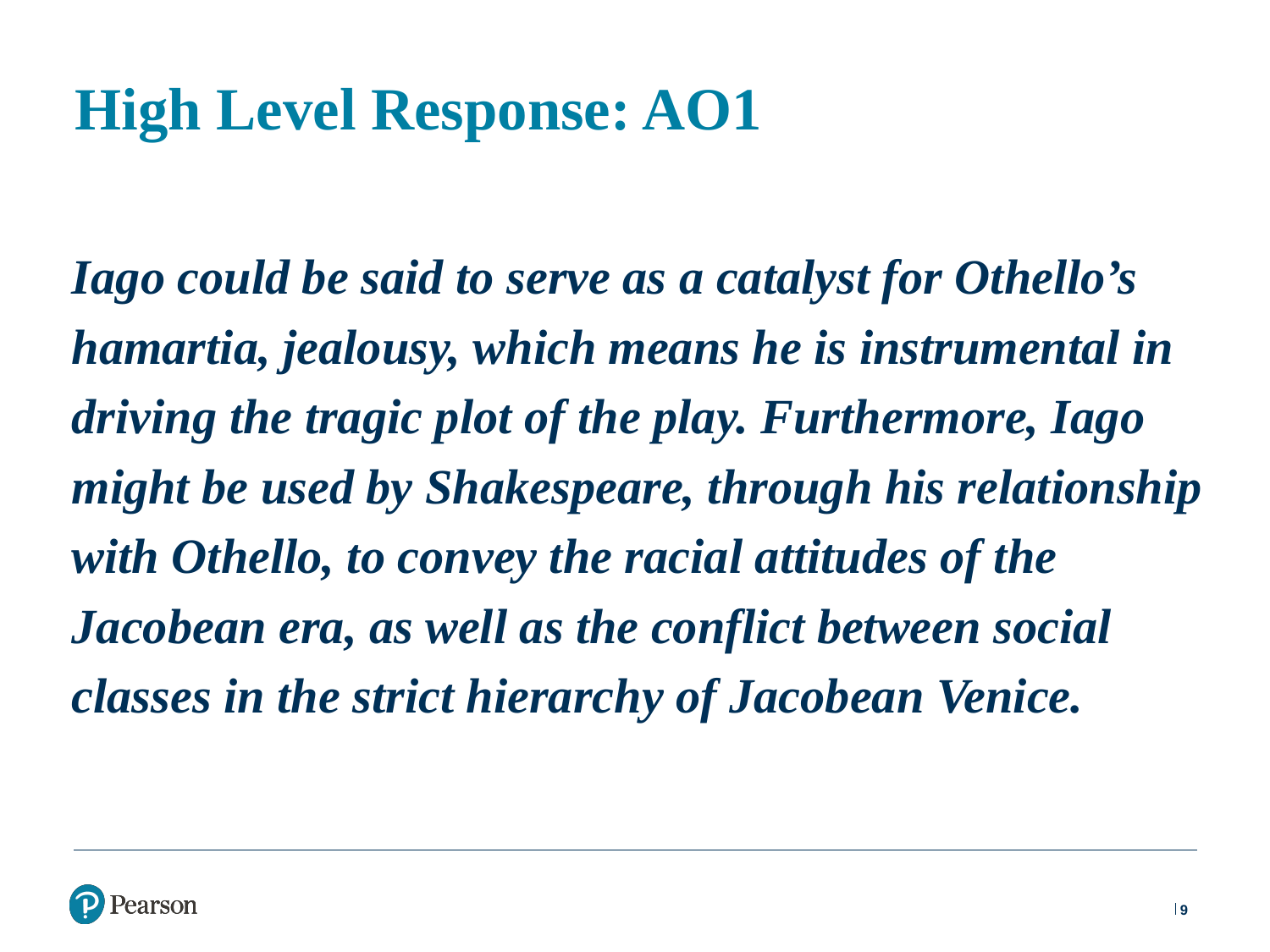

# High Level Response: AO1

Iago could be said to serve as a catalyst for Othello’s hamartia, jealousy, which means he is instrumental in driving the tragic plot of the play. Furthermore, Iago might be used by Shakespeare, through his relationship with Othello, to convey the racial attitudes of the Jacobean era, as well as the conflict between social classes in the strict hierarchy of Jacobean Venice.

9